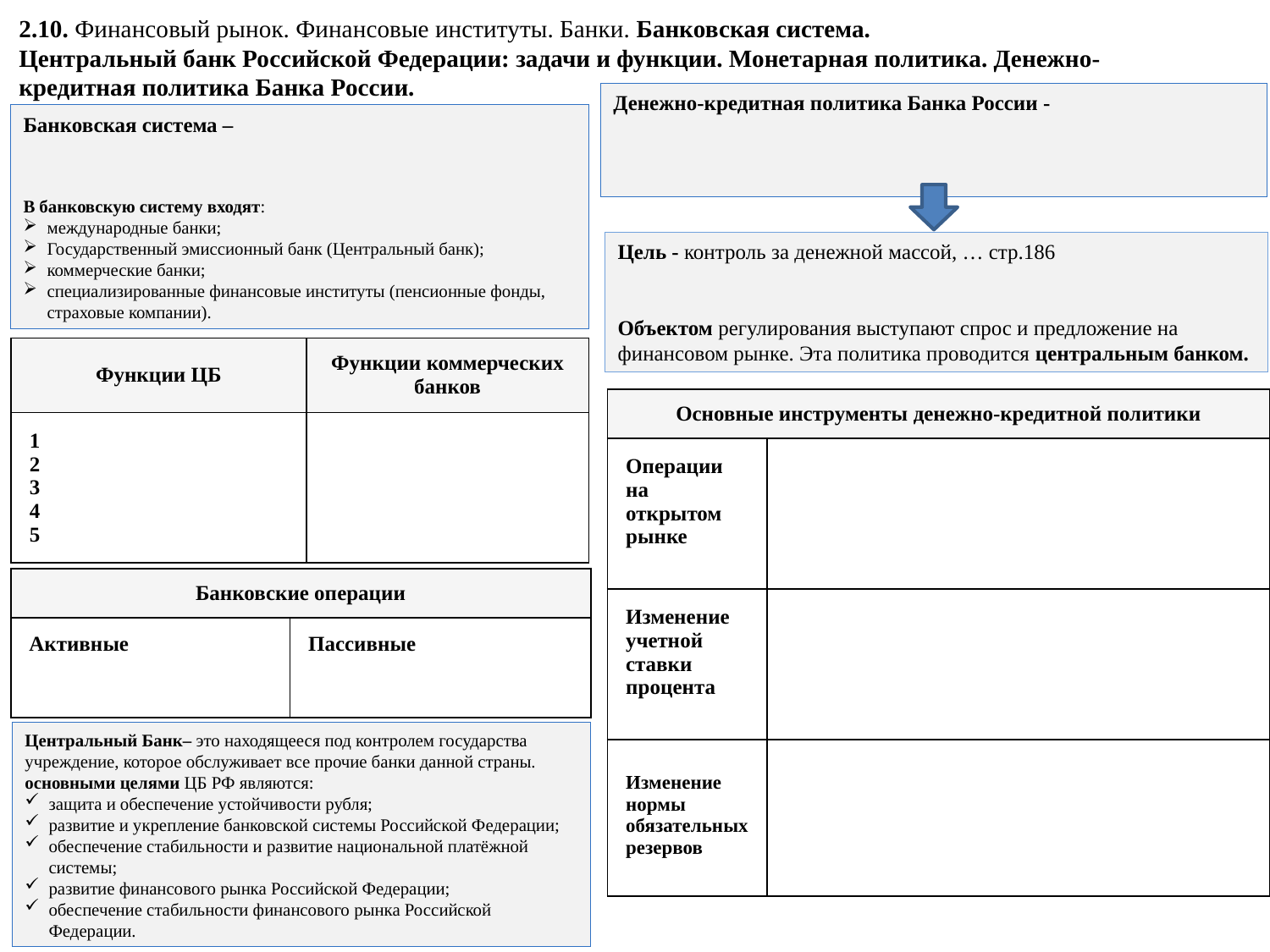

2.10. Финансовый рынок. Финансовые институты. Банки. Банковская система.
Центральный банк Российской Федерации: задачи и функции. Монетарная политика. Денежно-кредитная политика Банка России.
Денежно-кредитная политика Банка России -

Банковская система –

В банковскую систему входят:
международные банки;
Государственный эмиссионный банк (Центральный банк);
коммерческие банки;
специализированные финансовые институты (пенсионные фонды, страховые компании).

Цель - контроль за денежной массой, … стр.186

Объектом регулирования выступают спрос и предложение на финансовом рынке. Эта политика проводится центральным банком.
| Функции ЦБ | Функции коммерческих банков |
| --- | --- |
| 1 2 3 4 5 |  |
| Основные инструменты денежно-кредитной политики |  |
| --- | --- |
| Операции на открытом рынке |  |
| Изменение учетной ставки процента |  |
| Изменение нормы обязательных резервов |  |
| Банковские операции |  |
| --- | --- |
| Активные | Пассивные |
Центральный Банк– это находящееся под контролем государства учреждение, которое обслуживает все прочие банки данной страны.
основными целями ЦБ РФ являются:
защита и обеспечение устойчивости рубля;
развитие и укрепление банковской системы Российской Федерации;
обеспечение стабильности и развитие национальной платёжной системы;
развитие финансового рынка Российской Федерации;
обеспечение стабильности финансового рынка Российской Федерации.